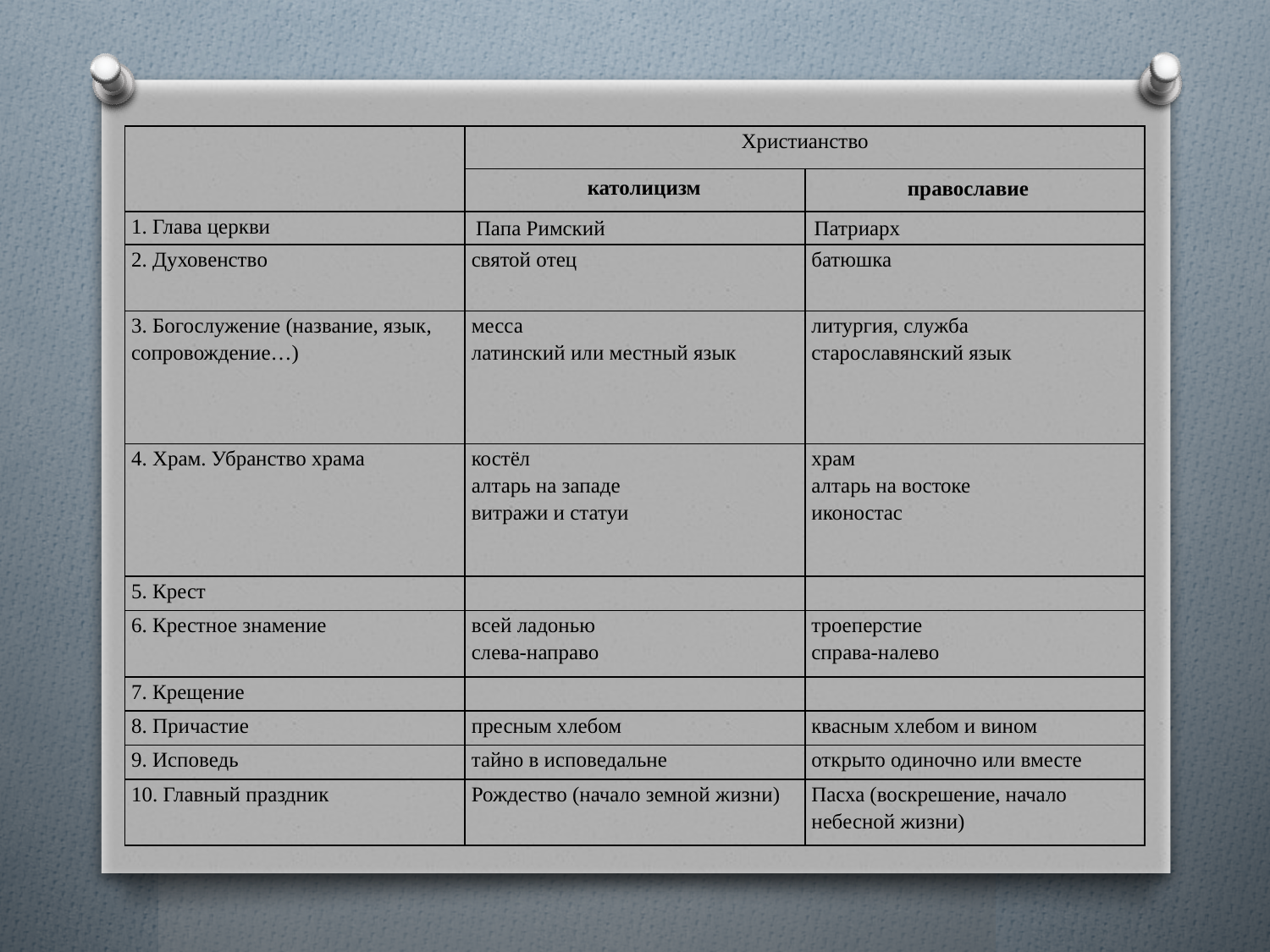

|  | Христианство |  |
| --- | --- | --- |
|  |  |  |
| 1. Глава церкви |  |  |
| 2. Духовенство | святой отец | батюшка |
| 3. Богослужение (название, язык, сопровождение…) | месса латинский или местный язык | литургия, служба старославянский язык |
| 4. Храм. Убранство храма | костёл алтарь на западе витражи и статуи | храм алтарь на востоке иконостас |
| 5. Крест |  |  |
| 6. Крестное знамение | всей ладонью слева-направо | троеперстие справа-налево |
| 7. Крещение |  |  |
| 8. Причастие | пресным хлебом | квасным хлебом и вином |
| 9. Исповедь | тайно в исповедальне | открыто одиночно или вместе |
| 10. Главный праздник | Рождество (начало земной жизни) | Пасха (воскрешение, начало небесной жизни) |
католицизм
православие
Папа Римский
Патриарх